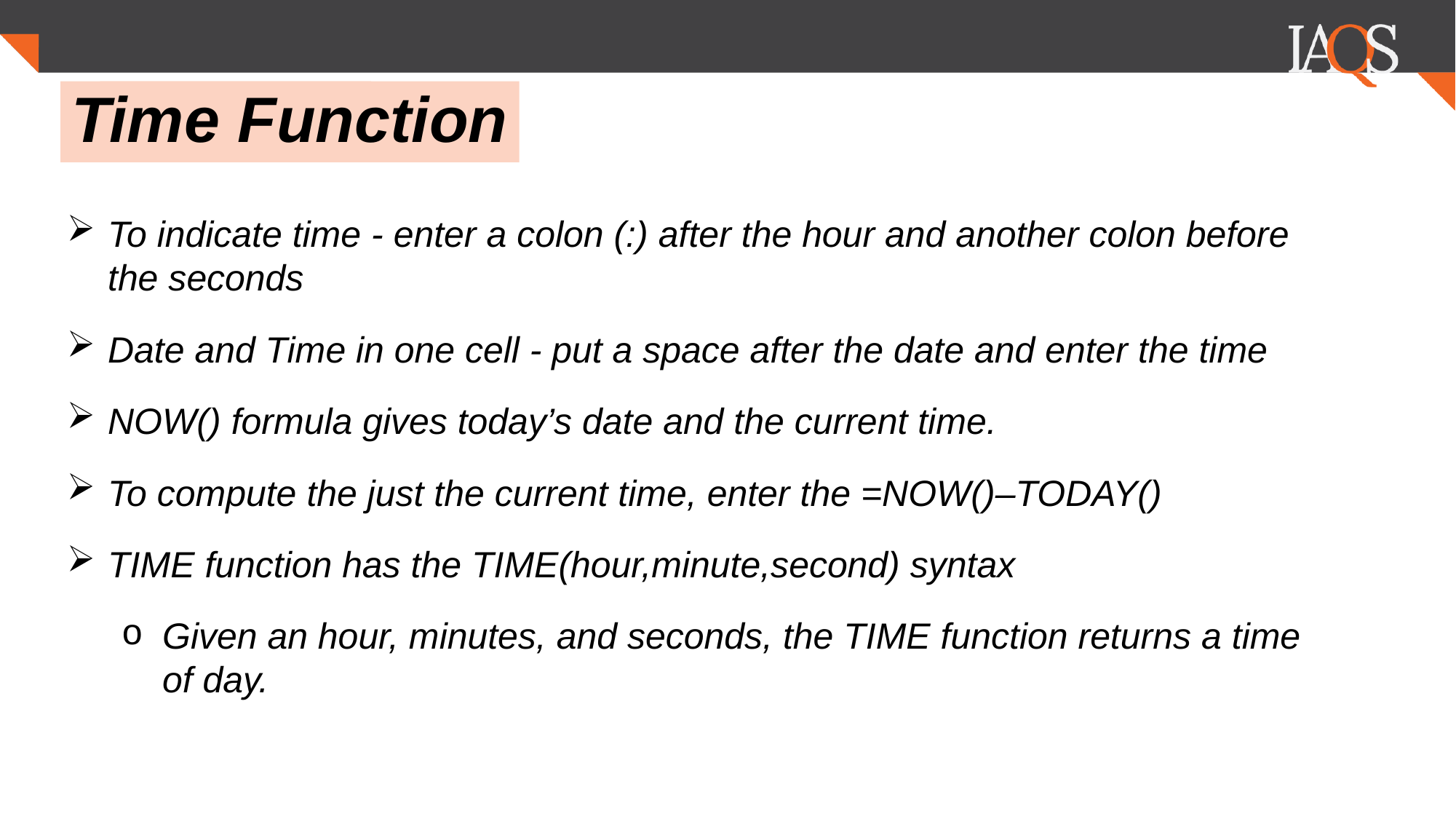

.

# Time Function
To indicate time - enter a colon (:) after the hour and another colon before the seconds
Date and Time in one cell - put a space after the date and enter the time
NOW() formula gives today’s date and the current time.
To compute the just the current time, enter the =NOW()–TODAY()
TIME function has the TIME(hour,minute,second) syntax
Given an hour, minutes, and seconds, the TIME function returns a time of day.